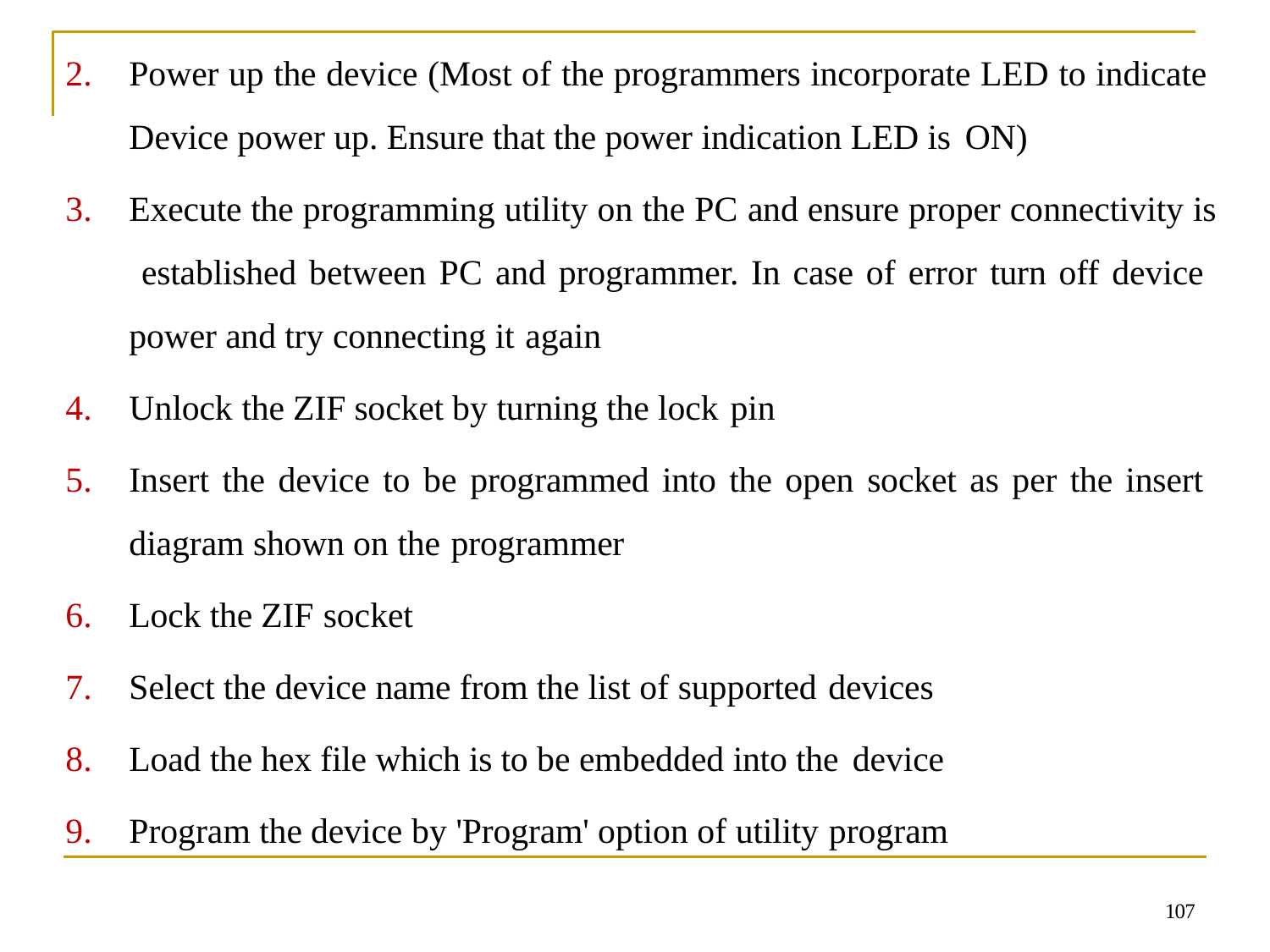

Power up the device (Most of the programmers incorporate LED to indicate  Device power up. Ensure that the power indication LED is ON)
Execute the programming utility on the PC and ensure proper connectivity is  established between PC and programmer. In case of error turn off device  power and try connecting it again
Unlock the ZIF socket by turning the lock pin
Insert the device to be programmed into the open socket as per the insert  diagram shown on the programmer
Lock the ZIF socket
Select the device name from the list of supported devices
Load the hex file which is to be embedded into the device
Program the device by 'Program' option of utility program
107